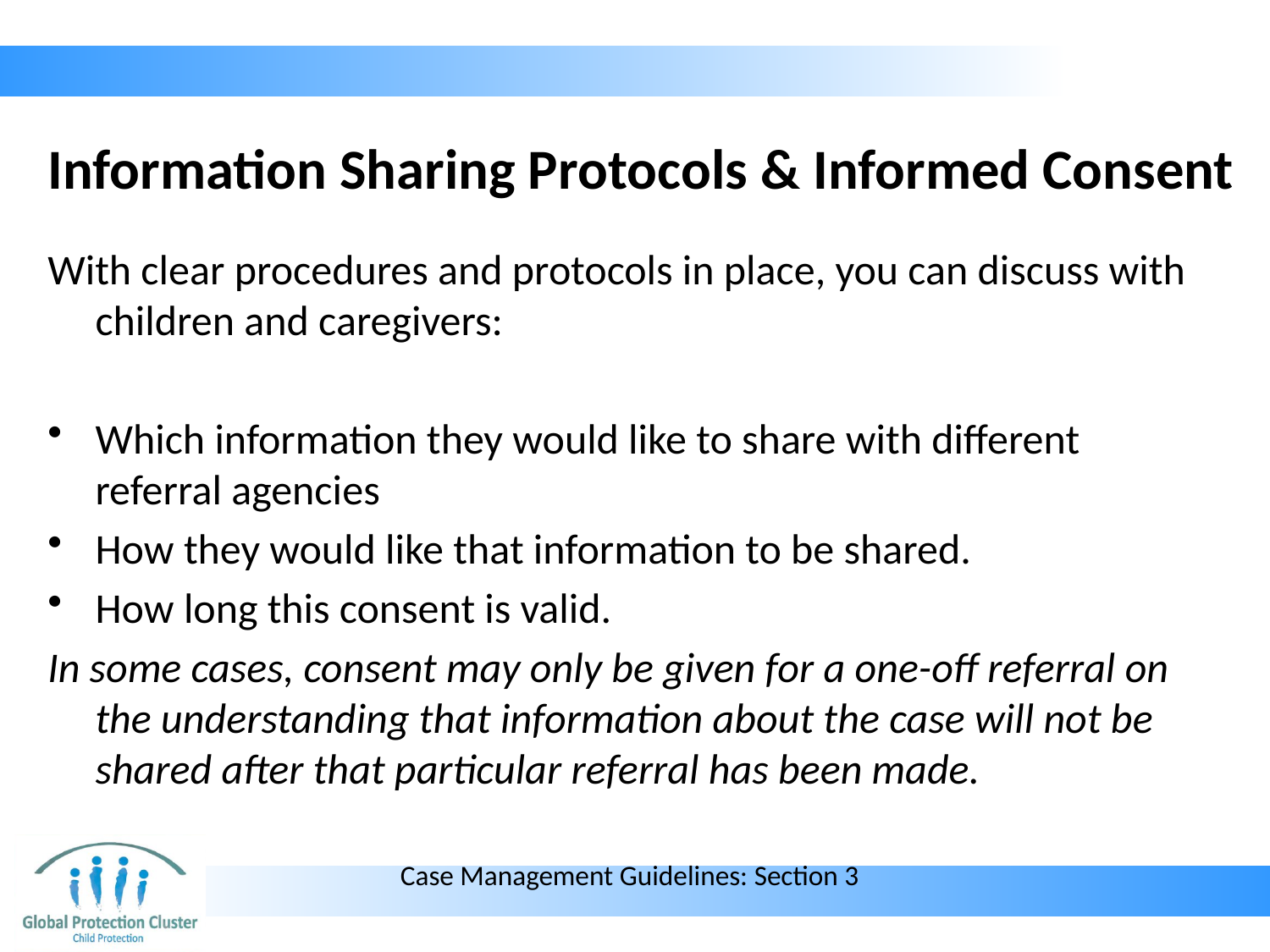

# Information Sharing Protocols & Informed Consent
With clear procedures and protocols in place, you can discuss with children and caregivers:

Which information they would like to share with different referral agencies
How they would like that information to be shared.
How long this consent is valid.
In some cases, consent may only be given for a one-off referral on the understanding that information about the case will not be shared after that particular referral has been made.

Case Management Guidelines: Section 3